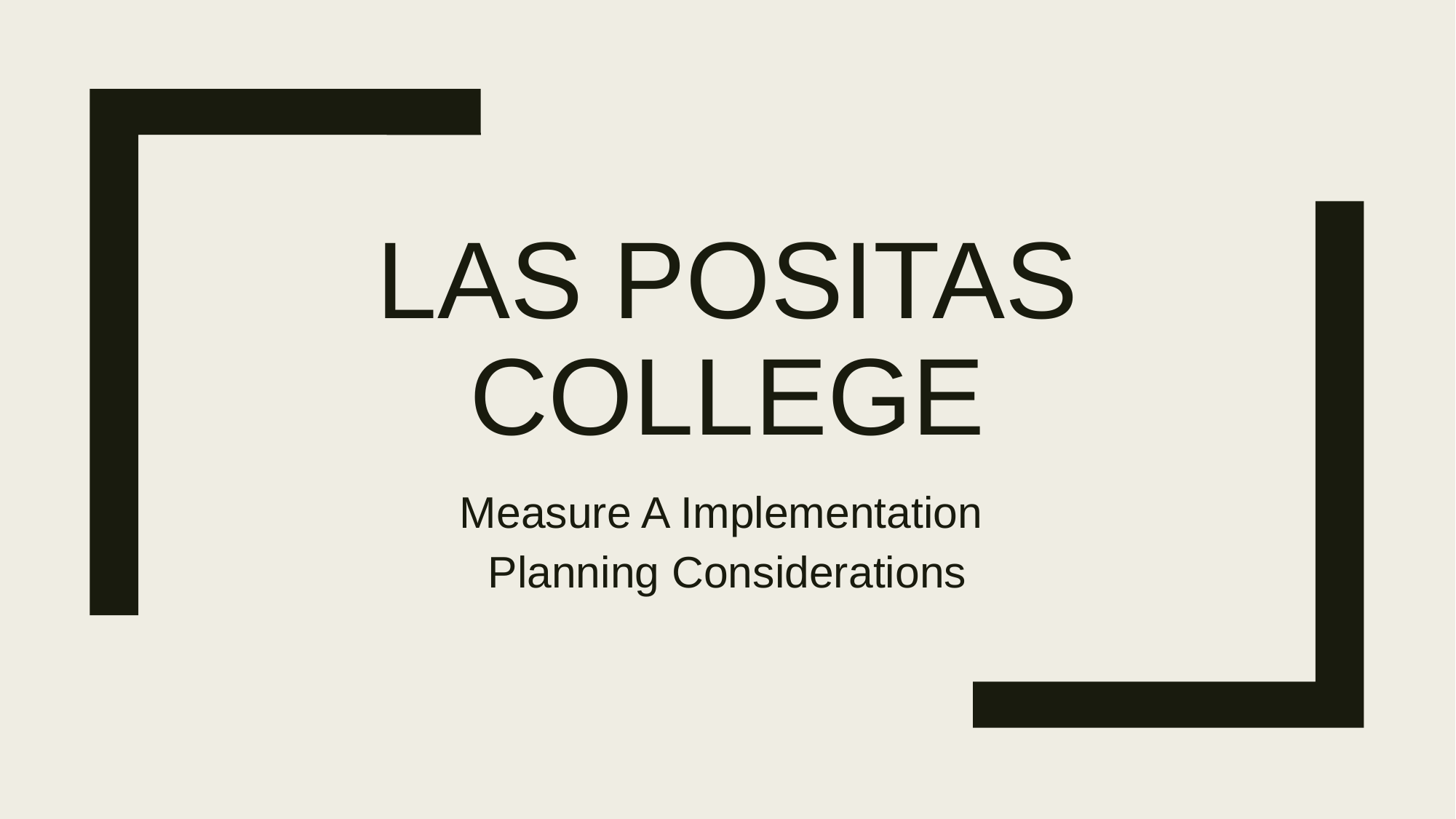

# Las Positas College
Measure A Implementation
Planning Considerations